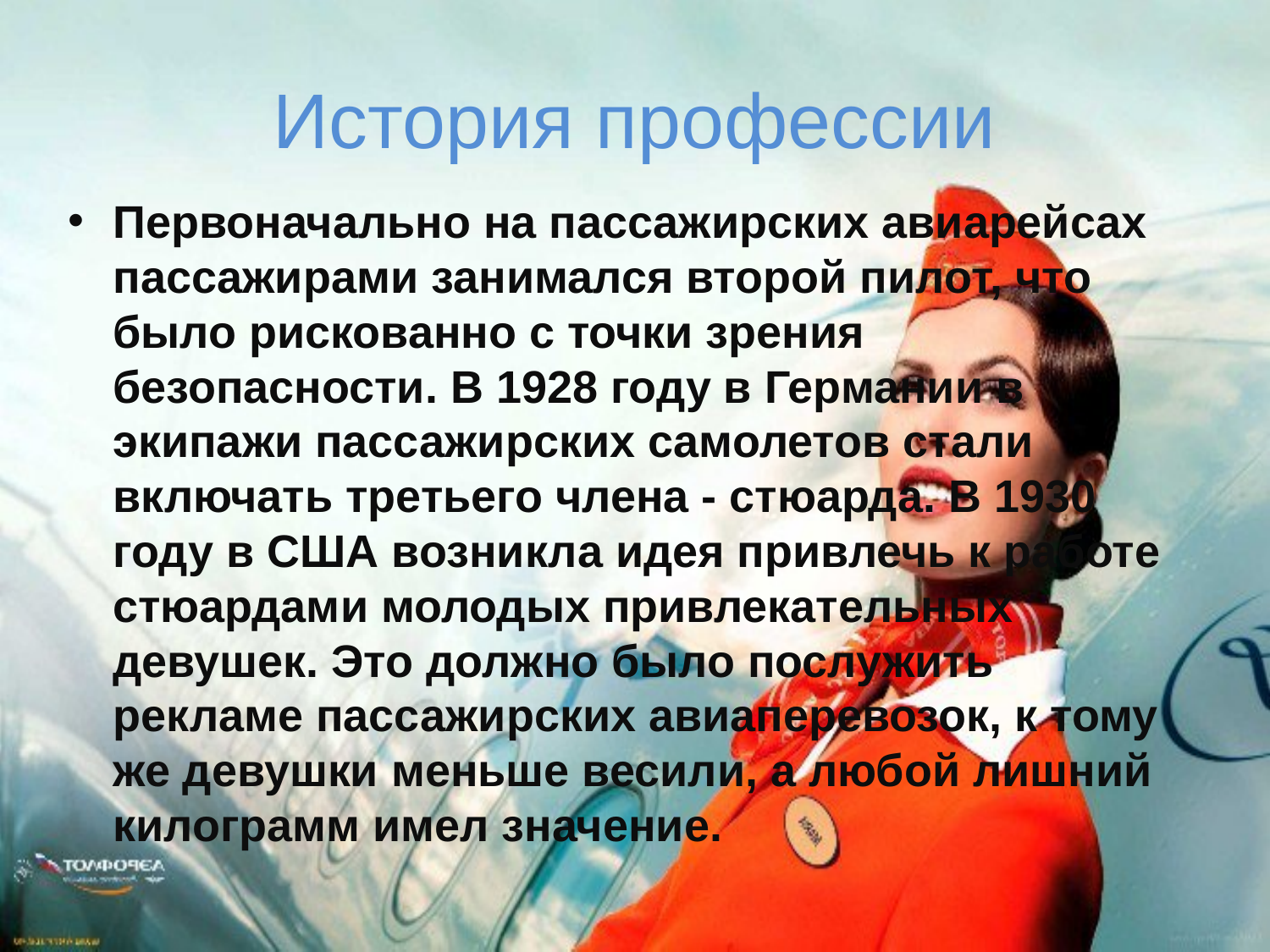

# История профессии
Первоначально на пассажирских авиарейсах пассажирами занимался второй пилот, что было рискованно с точки зрения безопасности. В 1928 году в Германии в экипажи пассажирских самолетов стали включать третьего члена ‑ стюарда. В 1930 году в США возникла идея привлечь к работе стюардами молодых привлекательных девушек. Это должно было послужить рекламе пассажирских авиаперевозок, к тому же девушки меньше весили, а любой лишний килограмм имел значение.